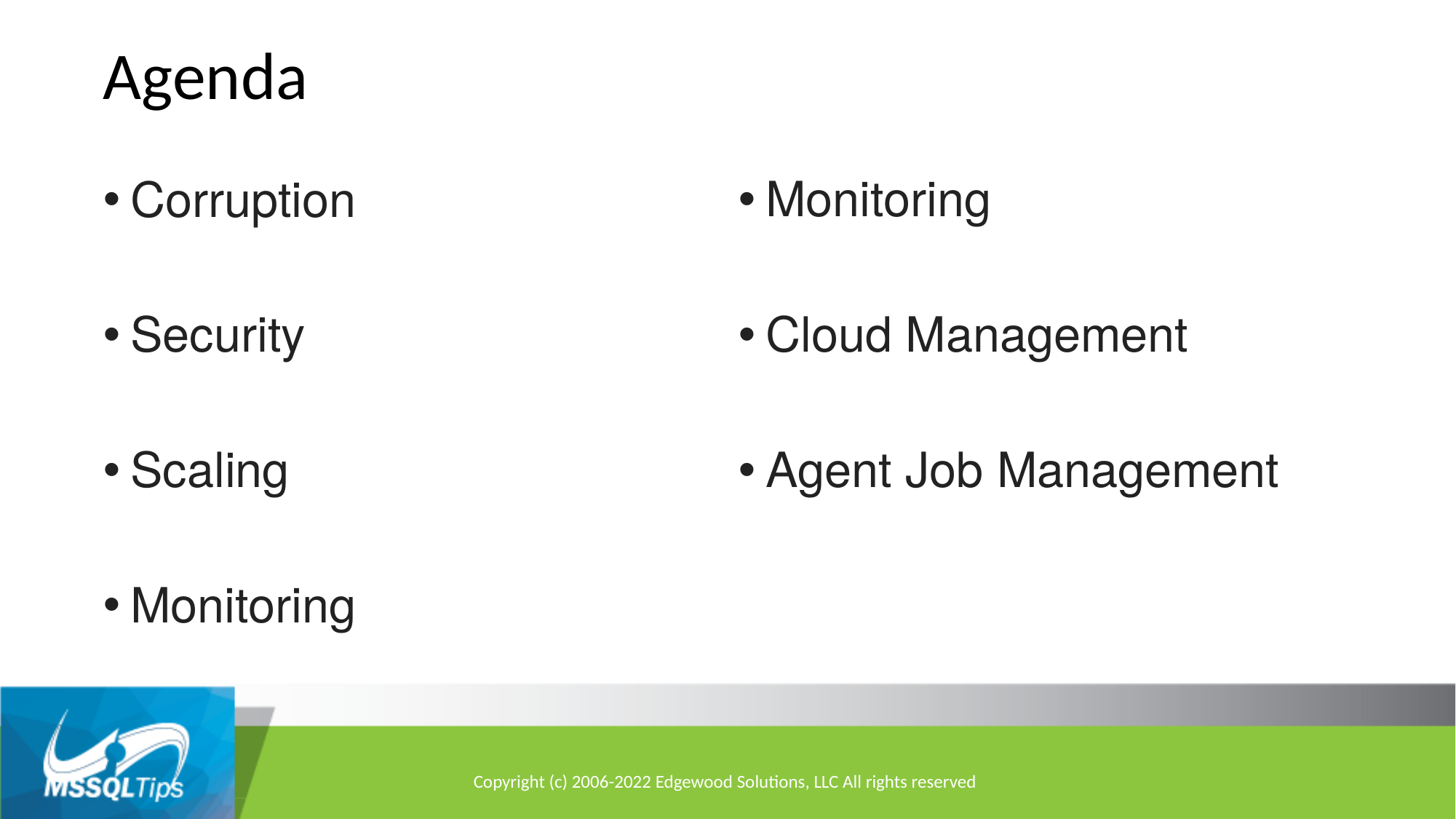

# Agenda
Corruption

Security

Scaling

Monitoring

Monitoring

Cloud Management

Agent Job Management